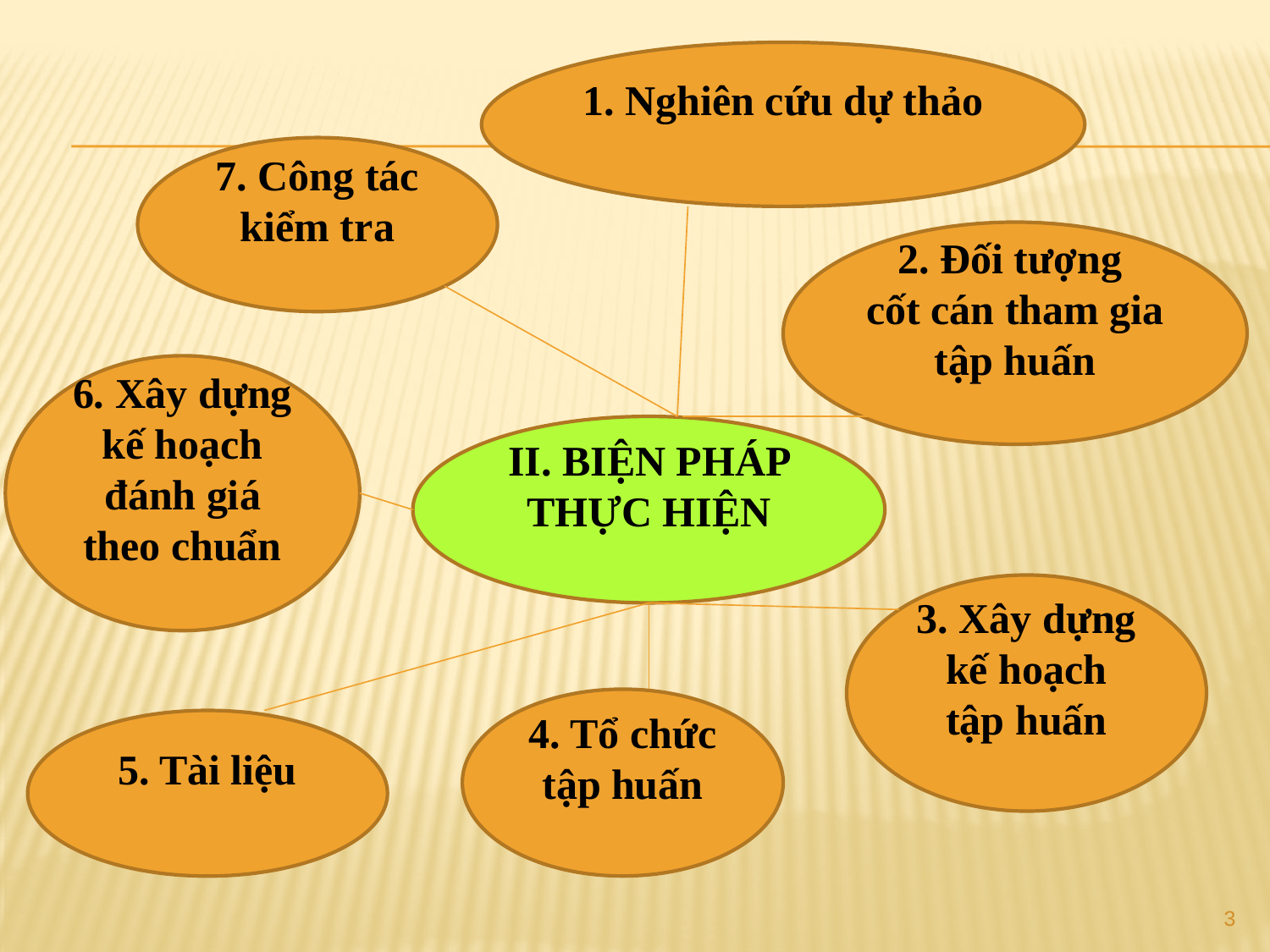

1. Nghiên cứu dự thảo

7. Công tác kiểm tra

2. Đối tượng
cốt cán tham gia tập huấn

6. Xây dựng kế hoạch đánh giá theo chuẩn

II. BIỆN PHÁP THỰC HIỆN

3. Xây dựng kế hoạch tập huấn

4. Tổ chức tập huấn

5. Tài liệu

3